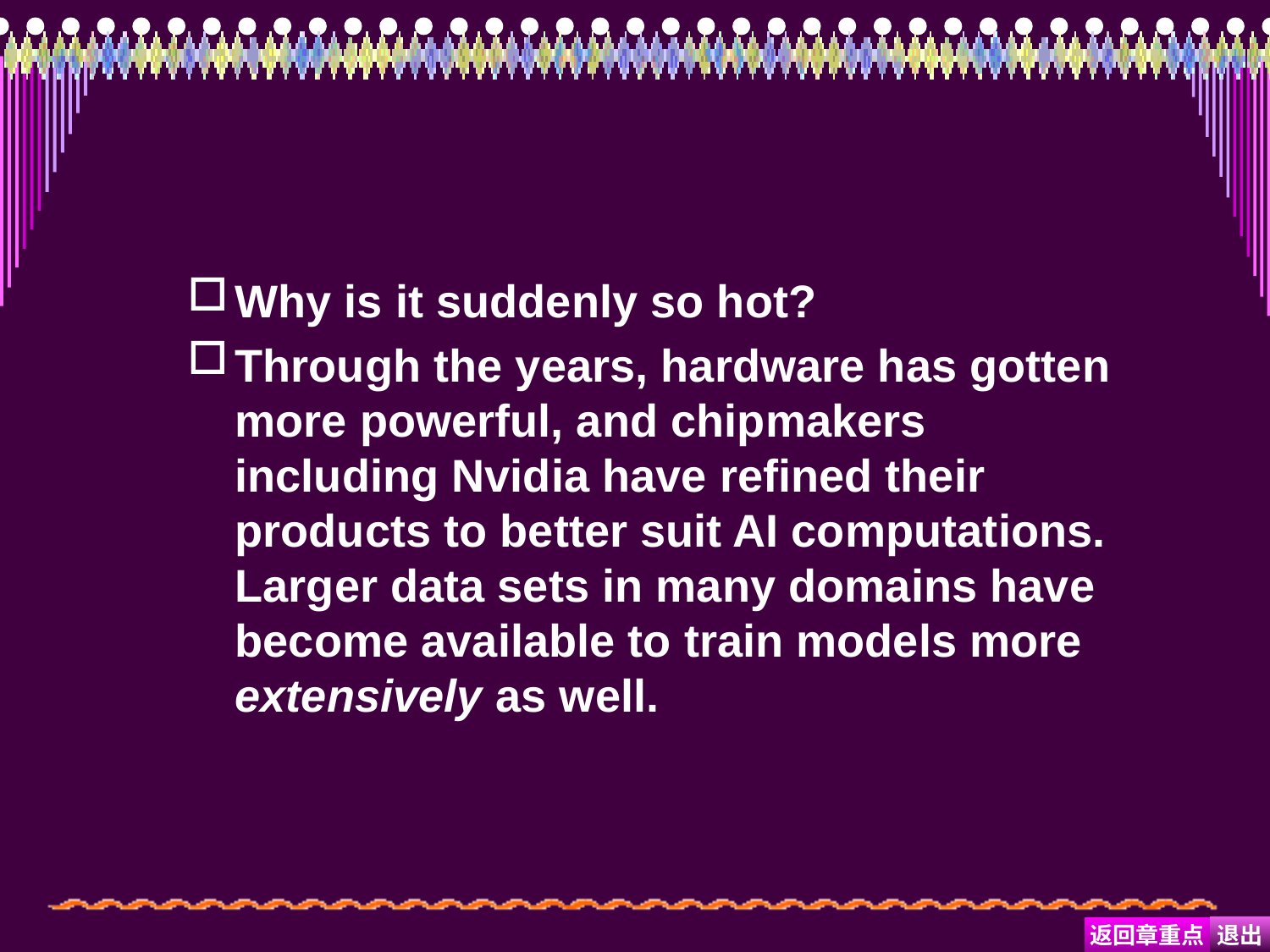

#
Why is it suddenly so hot?
Through the years, hardware has gotten more powerful, and chipmakers including Nvidia have refined their products to better suit AI computations. Larger data sets in many domains have become available to train models more extensively as well.